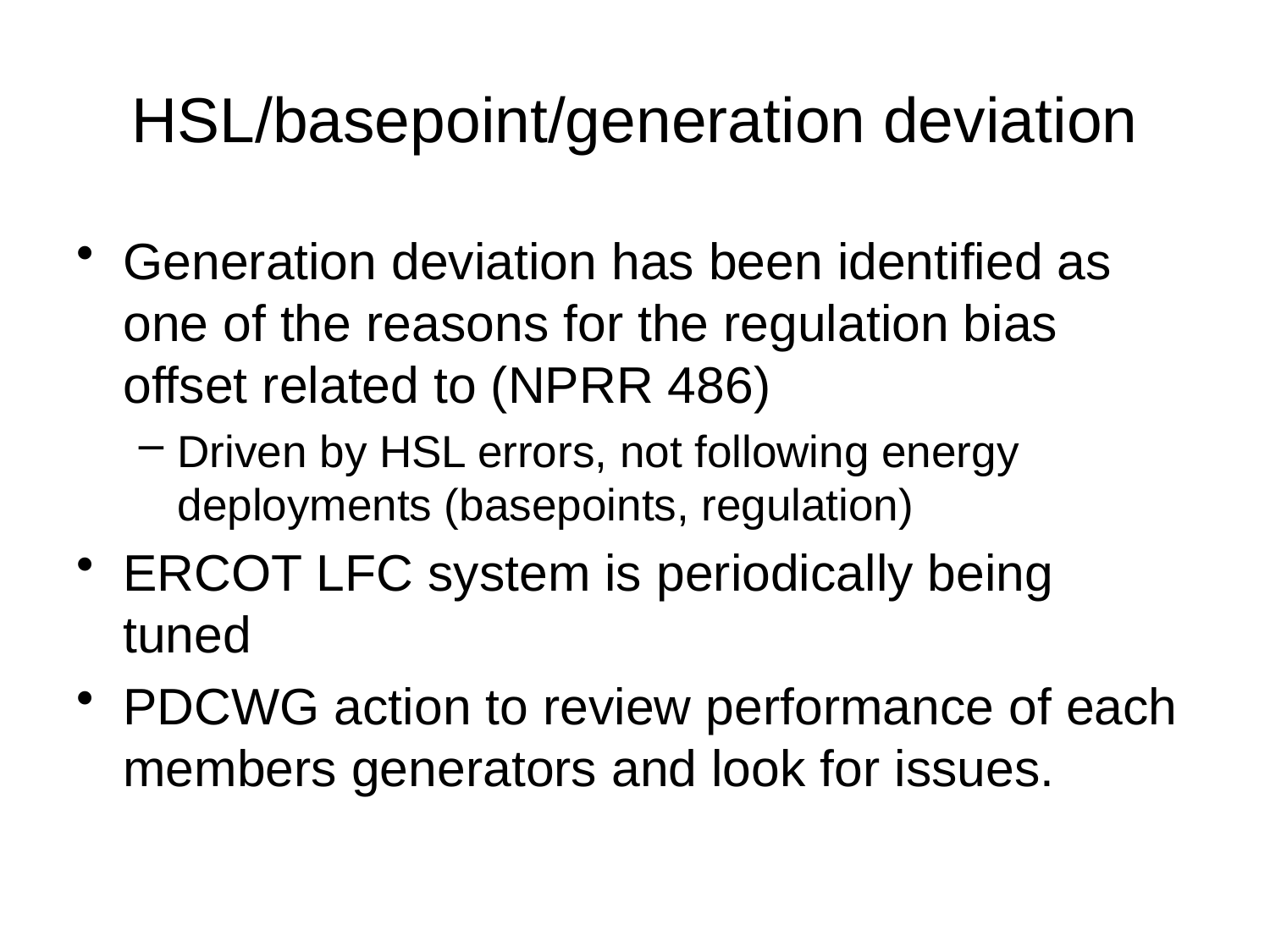

# HSL/basepoint/generation deviation
Generation deviation has been identified as one of the reasons for the regulation bias offset related to (NPRR 486)
Driven by HSL errors, not following energy deployments (basepoints, regulation)
ERCOT LFC system is periodically being tuned
PDCWG action to review performance of each members generators and look for issues.